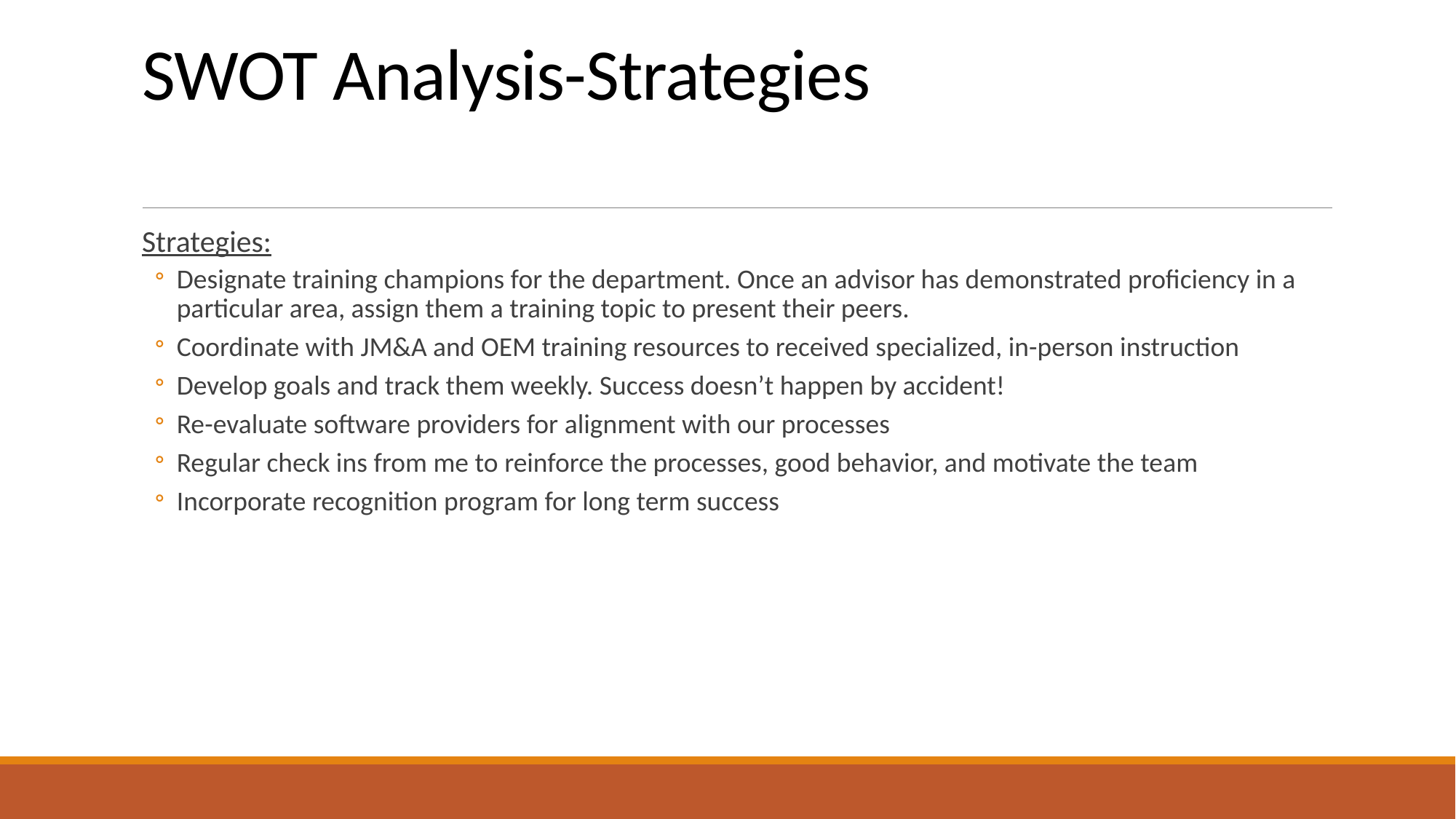

# SWOT Analysis-Strategies
Strategies:
Designate training champions for the department. Once an advisor has demonstrated proficiency in a particular area, assign them a training topic to present their peers.
Coordinate with JM&A and OEM training resources to received specialized, in-person instruction
Develop goals and track them weekly. Success doesn’t happen by accident!
Re-evaluate software providers for alignment with our processes
Regular check ins from me to reinforce the processes, good behavior, and motivate the team
Incorporate recognition program for long term success